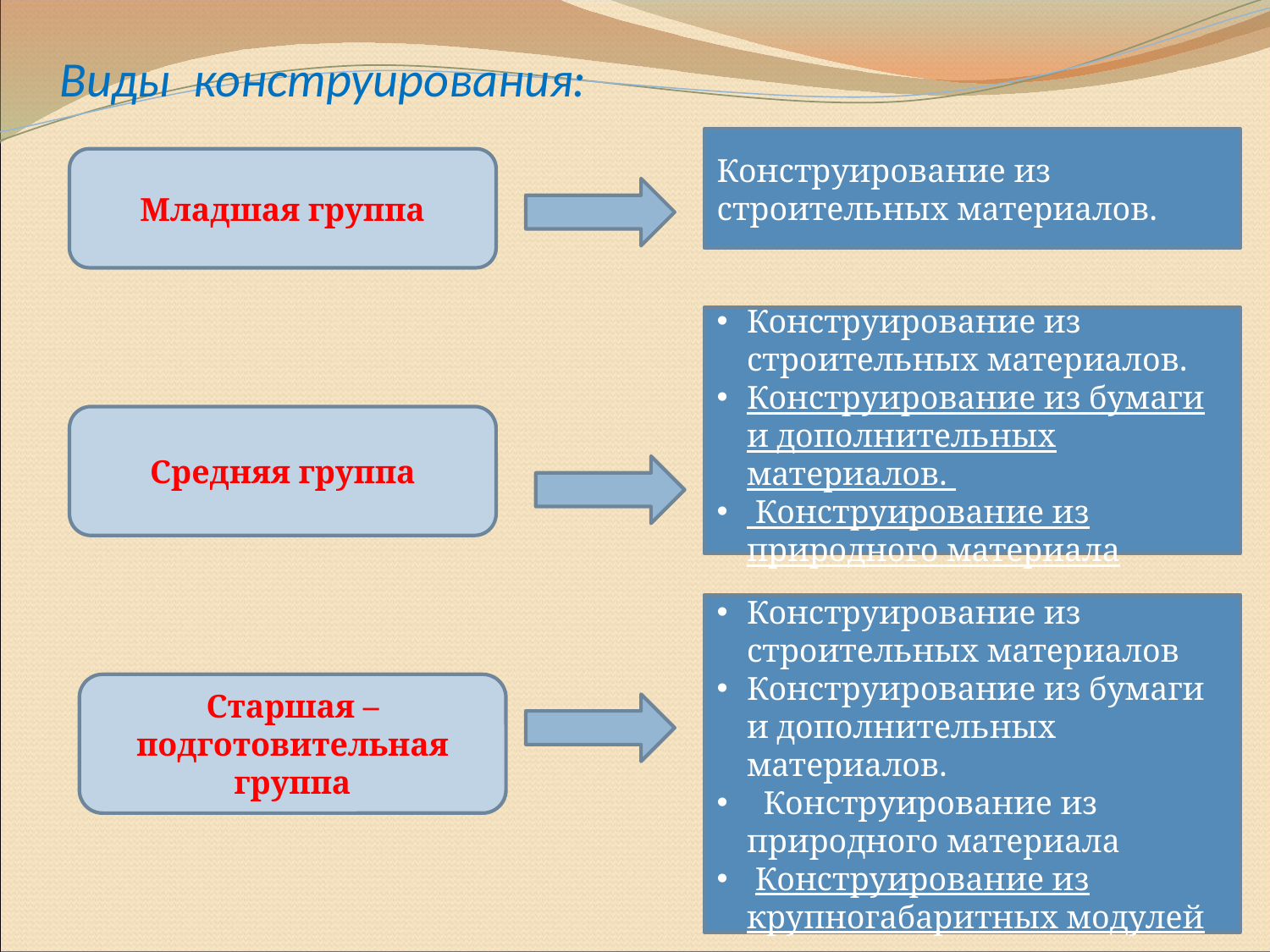

# Виды  конструирования:
Конструирование из строительных материалов.
Младшая группа

Конструирование из строительных материалов.
Конструирование из бумаги и дополнительных материалов.
 Конструирование из природного материала

Средняя группа

Конструирование из строительных материалов
Конструирование из бумаги и дополнительных материалов.
  Конструирование из природного материала
 Конструирование из крупногабаритных модулей
Старшая –подготовительная группа